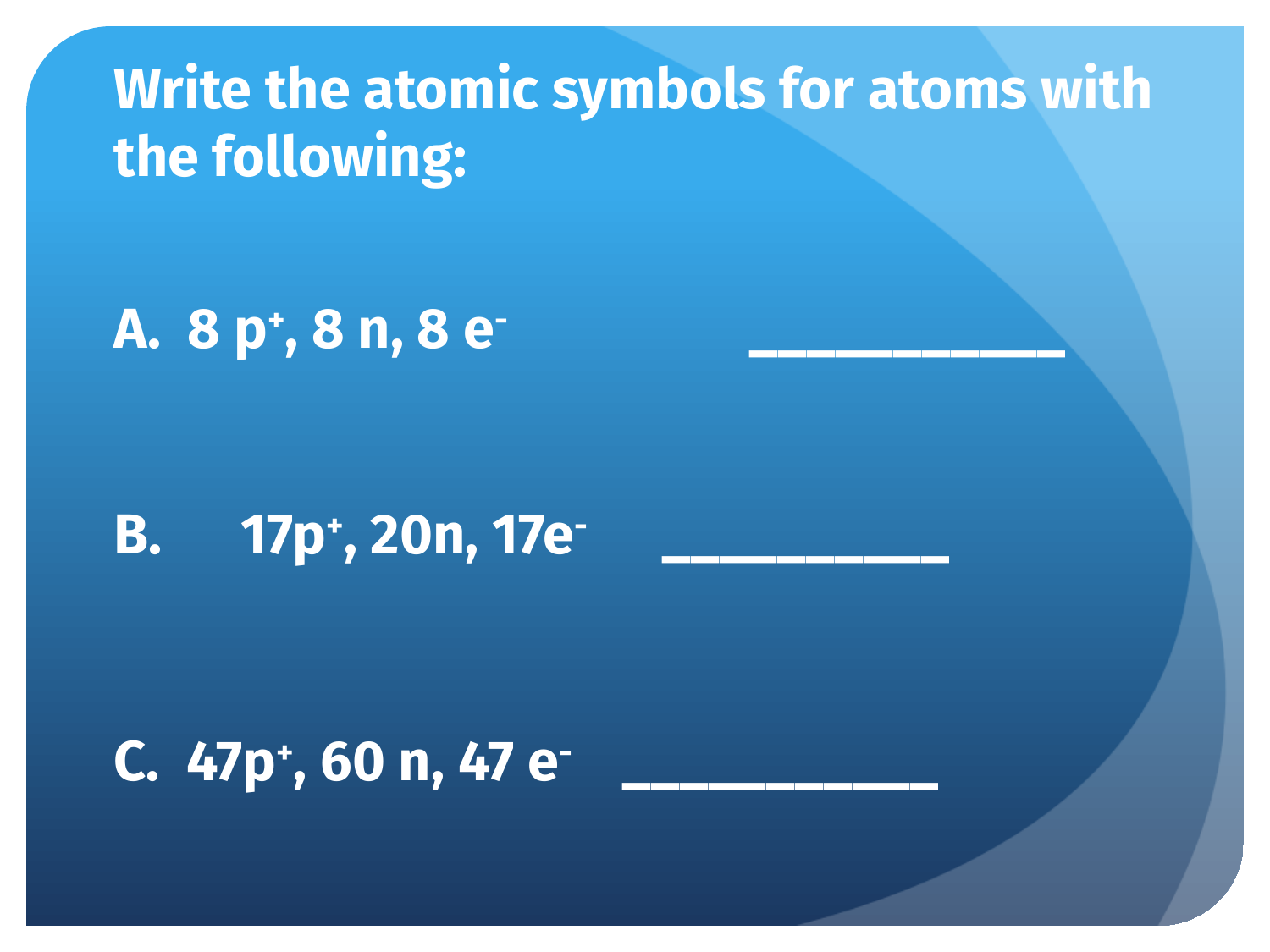

Write the atomic symbols for atoms with   the following:

	A.  8 p+, 8 n, 8 e-		___________

	B.	17p+, 20n, 17e-      __________

	C.  47p+, 60 n, 47 e-	___________